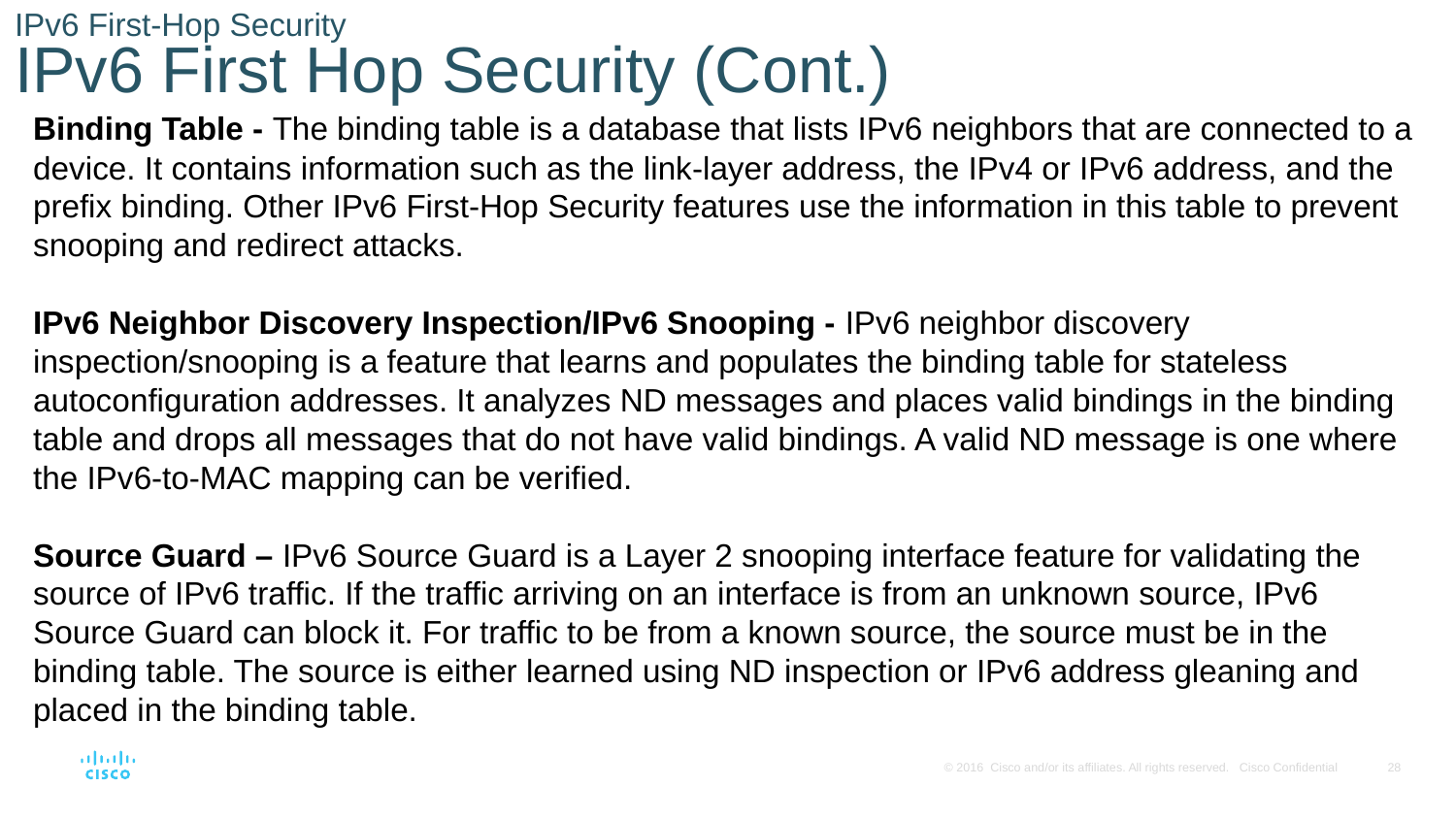

# IPv6 First-Hop Security IPv6 First Hop Security (Cont.)
Binding Table - The binding table is a database that lists IPv6 neighbors that are connected to a device. It contains information such as the link-layer address, the IPv4 or IPv6 address, and the prefix binding. Other IPv6 First-Hop Security features use the information in this table to prevent snooping and redirect attacks.

IPv6 Neighbor Discovery Inspection/IPv6 Snooping - IPv6 neighbor discovery inspection/snooping is a feature that learns and populates the binding table for stateless autoconfiguration addresses. It analyzes ND messages and places valid bindings in the binding table and drops all messages that do not have valid bindings. A valid ND message is one where the IPv6-to-MAC mapping can be verified.

Source Guard – IPv6 Source Guard is a Layer 2 snooping interface feature for validating the source of IPv6 traffic. If the traffic arriving on an interface is from an unknown source, IPv6 Source Guard can block it. For traffic to be from a known source, the source must be in the binding table. The source is either learned using ND inspection or IPv6 address gleaning and placed in the binding table.